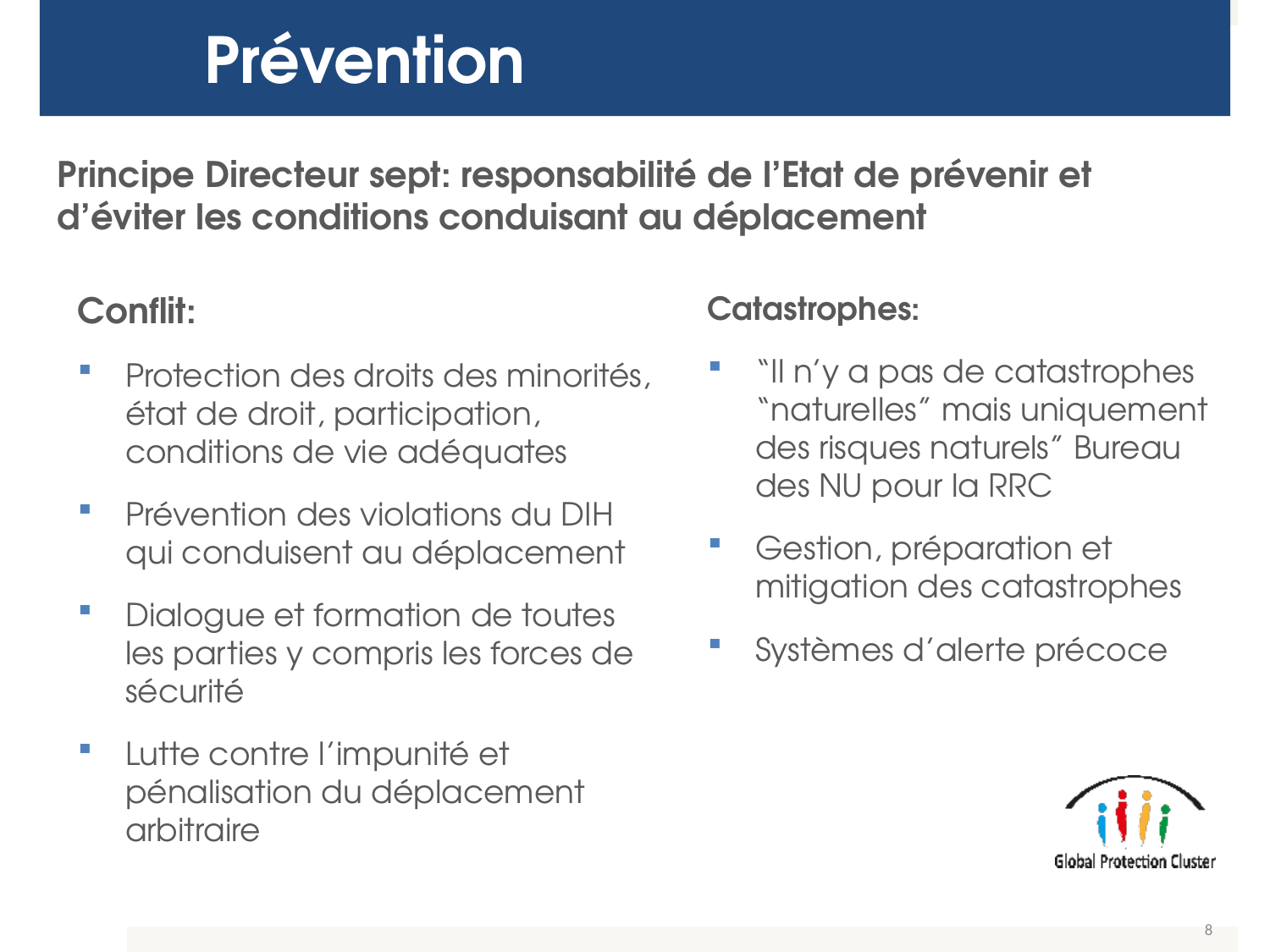

# Prévention
Principe Directeur sept: responsabilité de l’Etat de prévenir et d’éviter les conditions conduisant au déplacement
Conflit:
Protection des droits des minorités, état de droit, participation, conditions de vie adéquates
Prévention des violations du DIH qui conduisent au déplacement
Dialogue et formation de toutes les parties y compris les forces de sécurité
Lutte contre l’impunité et pénalisation du déplacement arbitraire
Catastrophes:
“Il n’y a pas de catastrophes “naturelles” mais uniquement des risques naturels” Bureau des NU pour la RRC
Gestion, préparation et mitigation des catastrophes
Systèmes d’alerte précoce